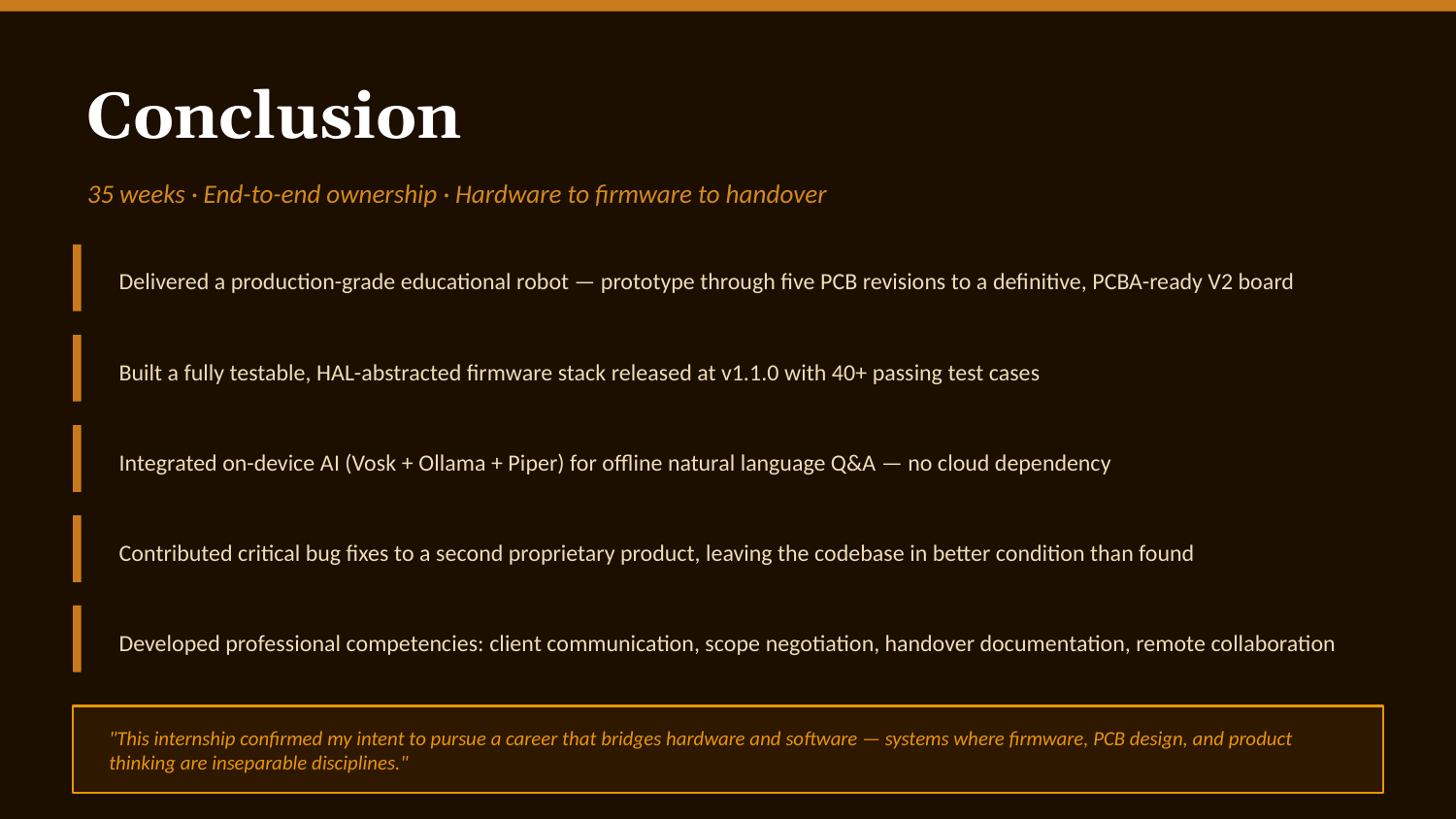

Conclusion
35 weeks · End-to-end ownership · Hardware to firmware to handover

Delivered a production-grade educational robot — prototype through five PCB revisions to a definitive, PCBA-ready V2 board

Built a fully testable, HAL-abstracted firmware stack released at v1.1.0 with 40+ passing test cases

Integrated on-device AI (Vosk + Ollama + Piper) for offline natural language Q&A — no cloud dependency

Contributed critical bug fixes to a second proprietary product, leaving the codebase in better condition than found

Developed professional competencies: client communication, scope negotiation, handover documentation, remote collaboration

"This internship confirmed my intent to pursue a career that bridges hardware and software — systems where firmware, PCB design, and product thinking are inseparable disciplines."